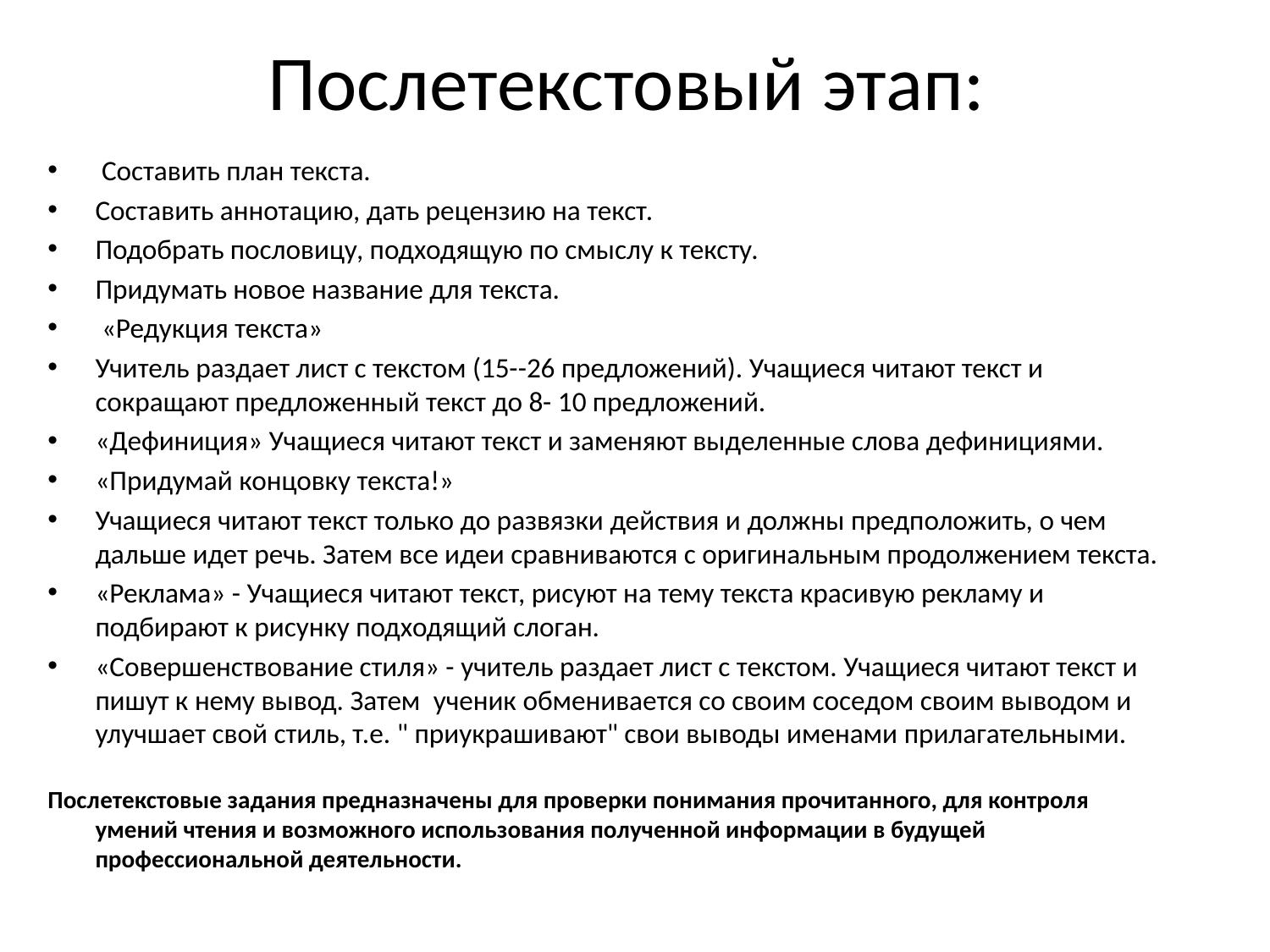

# Послетекстовый этап:
 Составить план текста.
Составить аннотацию, дать рецензию на текст.
Подобрать пословицу, подходящую по смыслу к тексту.
Придумать новое название для текста.
 «Редукция текста»
Учитель раздает лист с текстом (15--26 предложений). Учащиеся читают текст и сокращают предложенный текст до 8- 10 предложений.
«Дефиниция» Учащиеся читают текст и заменяют выделенные слова дефинициями.
«Придумай концовку текста!»
Учащиеся читают текст только до развязки действия и должны предположить, о чем дальше идет речь. Затем все идеи сравниваются с оригинальным продолжением текста.
«Реклама» - Учащиеся читают текст, рисуют на тему текста красивую рекламу и подбирают к рисунку подходящий слоган.
«Совершенствование стиля» - учитель раздает лист с текстом. Учащиеся читают текст и пишут к нему вывод. Затем  ученик обменивается со своим соседом своим выводом и улучшает свой стиль, т.е. " приукрашивают" свои выводы именами прилагательными.

Послетекстовые задания предназначены для проверки понимания прочитанного, для контроля   умений чтения и возможного использования полученной информации в будущей профессиональной деятельности.